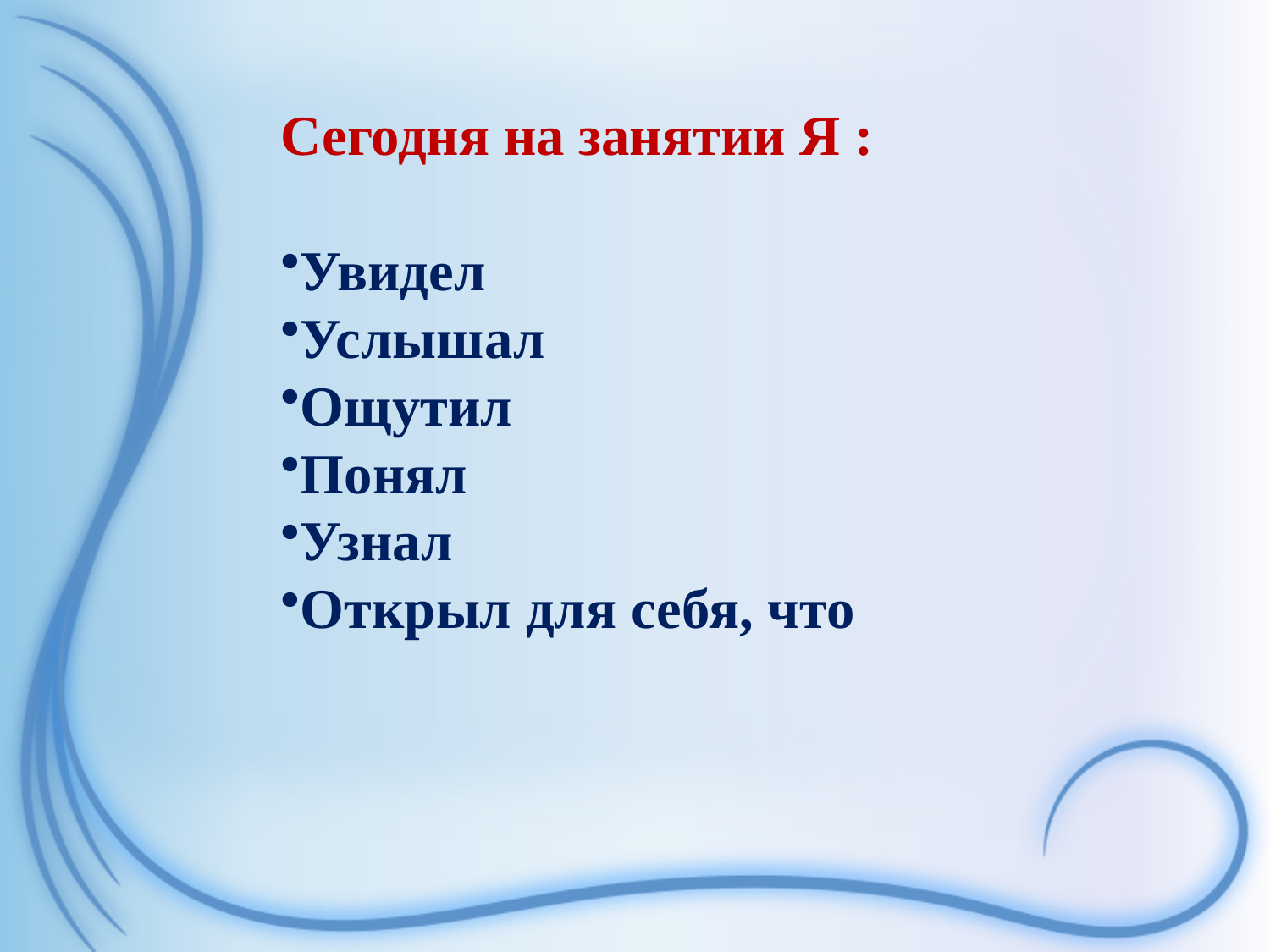

Сегодня на занятии Я :

Увидел
Услышал
Ощутил
Понял
Узнал
Открыл для себя, что